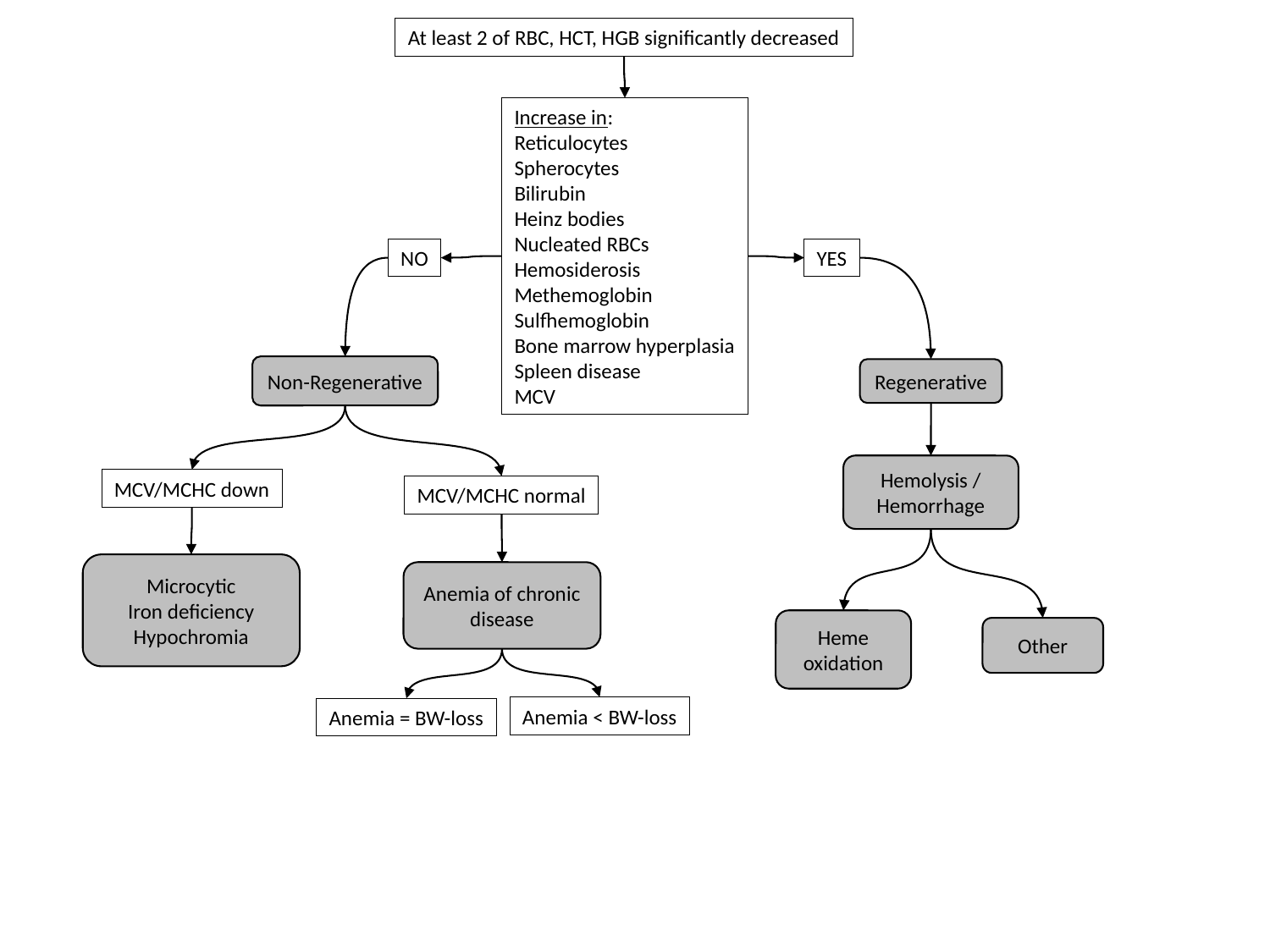

At least 2 of RBC, HCT, HGB significantly decreased
Increase in:
Reticulocytes
Spherocytes
Bilirubin
Heinz bodies
Nucleated RBCs
Hemosiderosis
Methemoglobin
Sulfhemoglobin
Bone marrow hyperplasia
Spleen disease
MCV
NO
YES
Non-Regenerative
Regenerative
Hemolysis / Hemorrhage
MCV/MCHC down
MCV/MCHC normal
Microcytic
Iron deficiency
Hypochromia
Anemia of chronic disease
Heme oxidation
Other
Anemia < BW-loss
Anemia = BW-loss